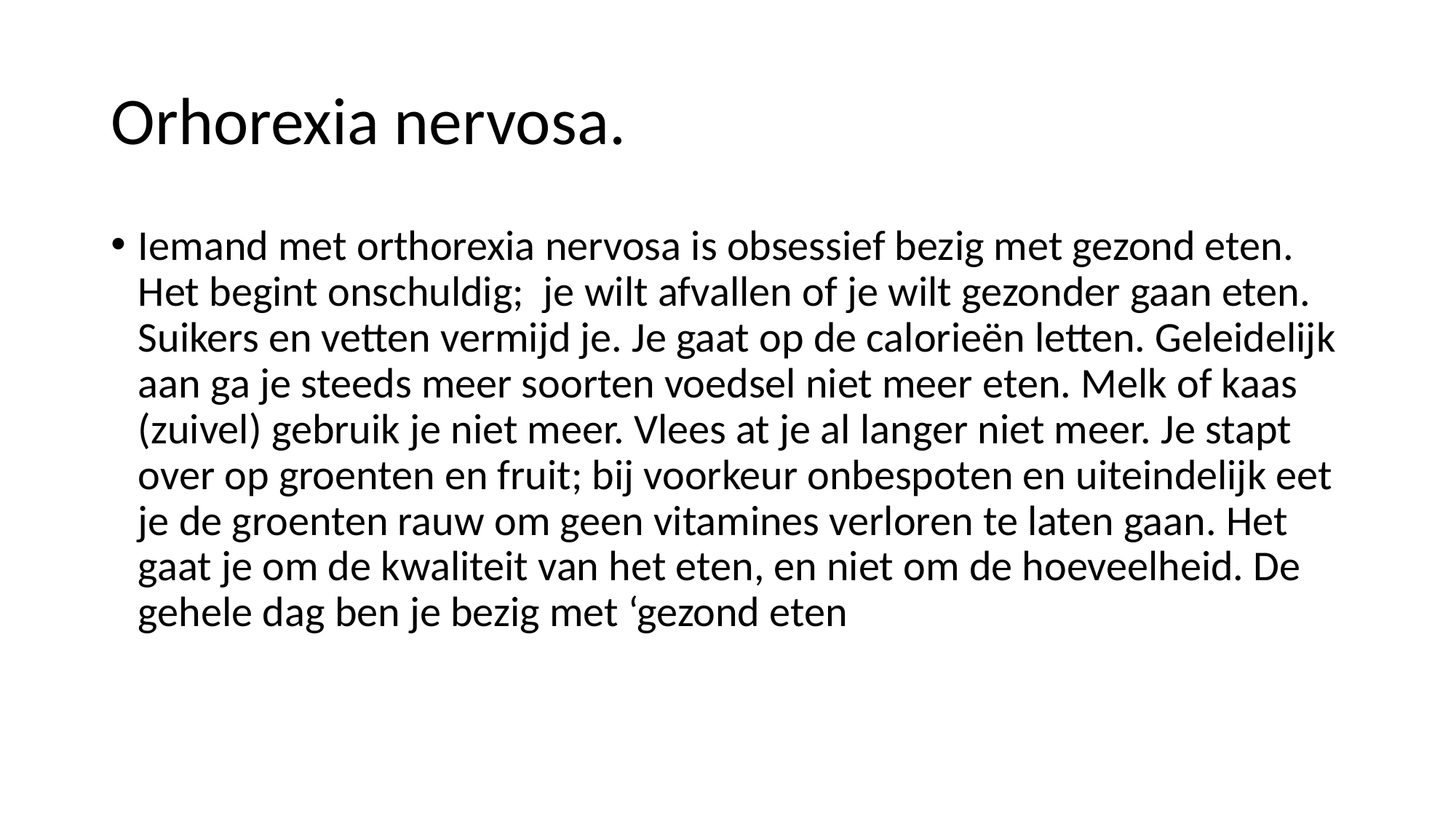

# Orhorexia nervosa.
Iemand met orthorexia nervosa is obsessief bezig met gezond eten. Het begint onschuldig;  je wilt afvallen of je wilt gezonder gaan eten. Suikers en vetten vermijd je. Je gaat op de calorieën letten. Geleidelijk aan ga je steeds meer soorten voedsel niet meer eten. Melk of kaas (zuivel) gebruik je niet meer. Vlees at je al langer niet meer. Je stapt over op groenten en fruit; bij voorkeur onbespoten en uiteindelijk eet je de groenten rauw om geen vitamines verloren te laten gaan. Het gaat je om de kwaliteit van het eten, en niet om de hoeveelheid. De gehele dag ben je bezig met ‘gezond eten